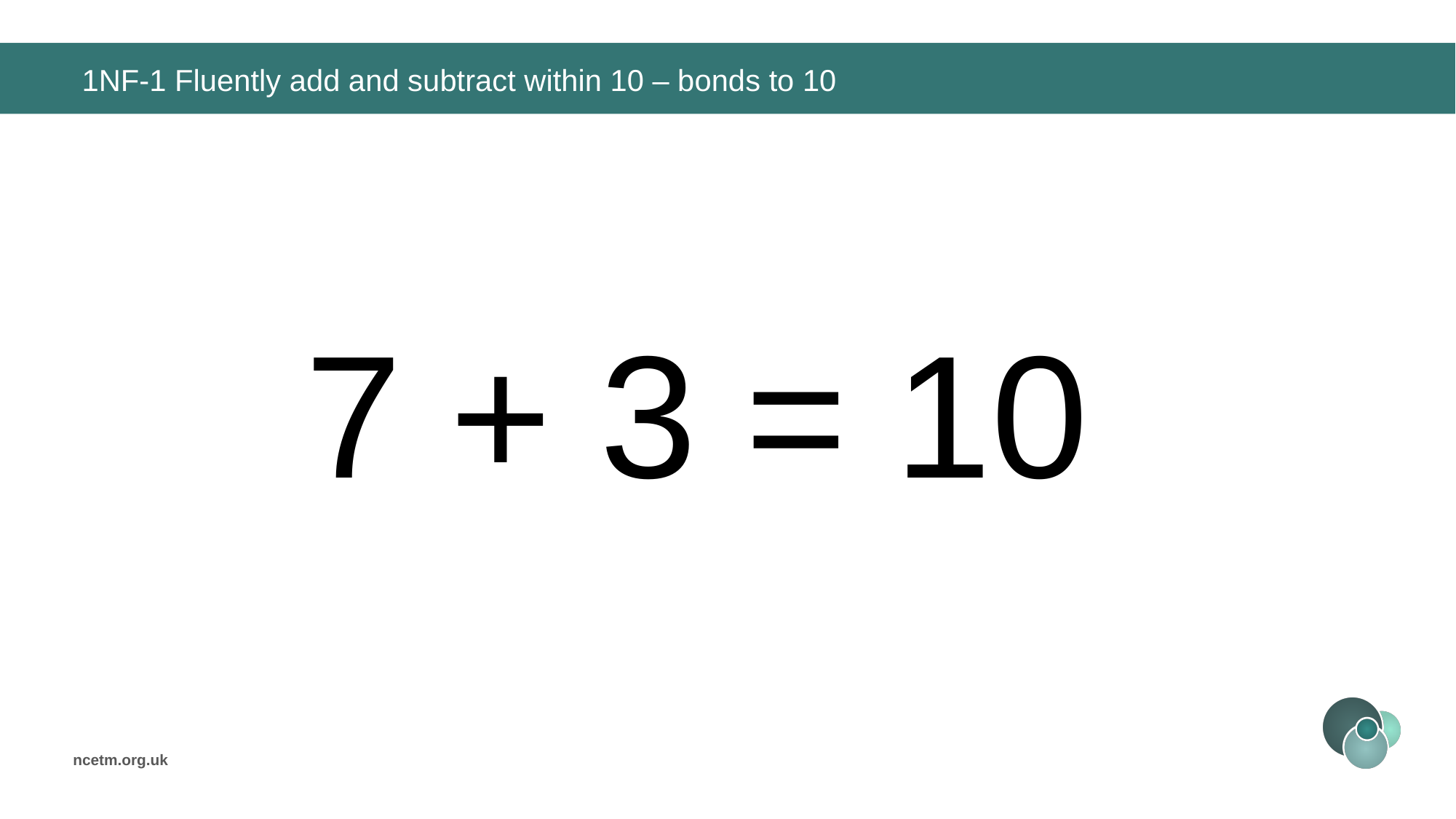

# 1NF-1 Fluently add and subtract within 10 – bonds to 10
7 + 3 =
10